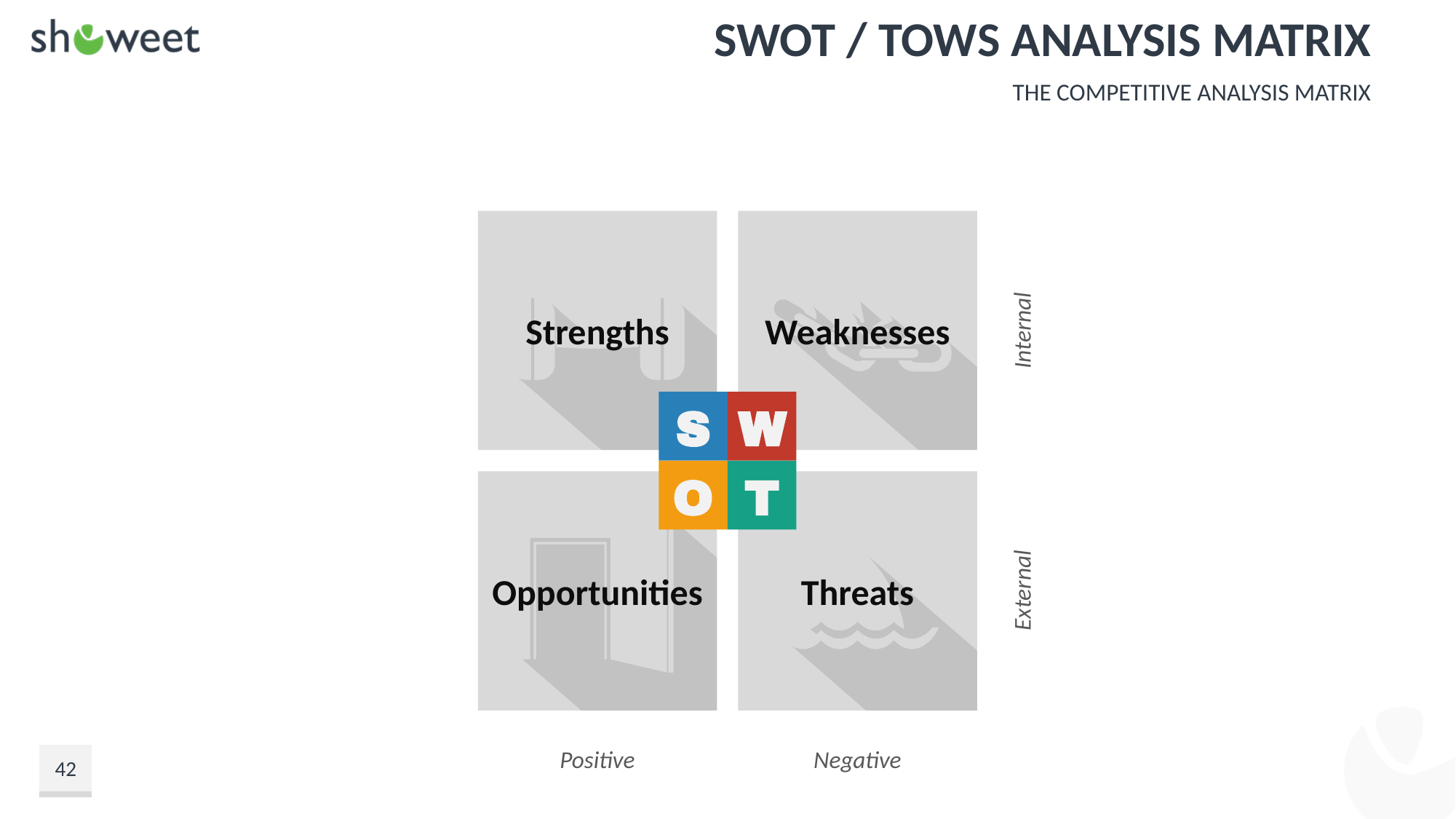

# SWOT / TOWS Analysis Matrix
The Competitive Analysis Matrix

Strengths
Weaknesses
Internal
S
W
O
T

Threats
Opportunities
External
Positive
Negative
42